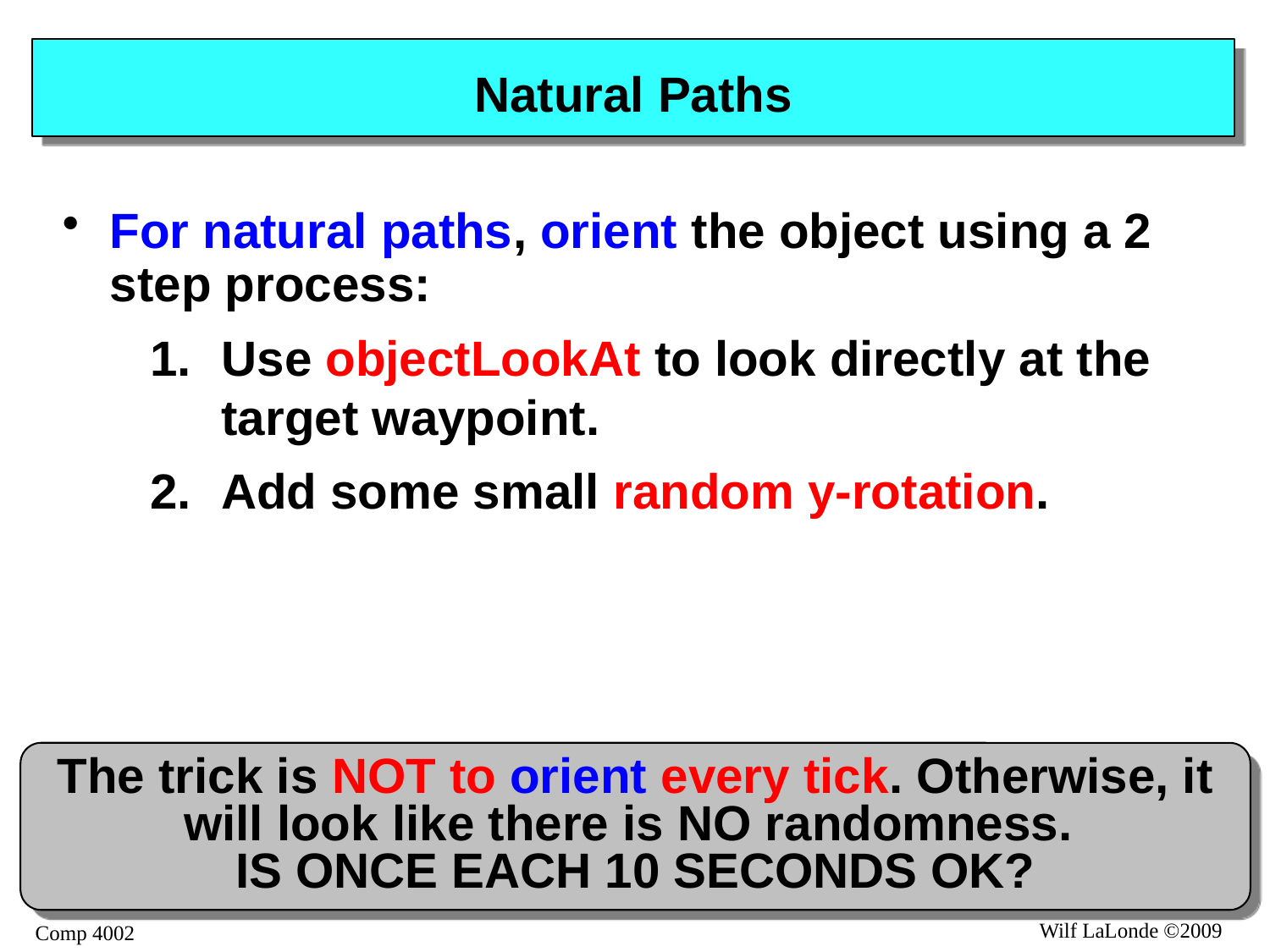

# Natural Paths
For natural paths, orient the object using a 2 step process:
Use objectLookAt to look directly at the target waypoint.
Add some small random y-rotation.
The trick is NOT to orient every tick. Otherwise, it will look like there is NO randomness.
IS ONCE EACH 10 SECONDS OK?